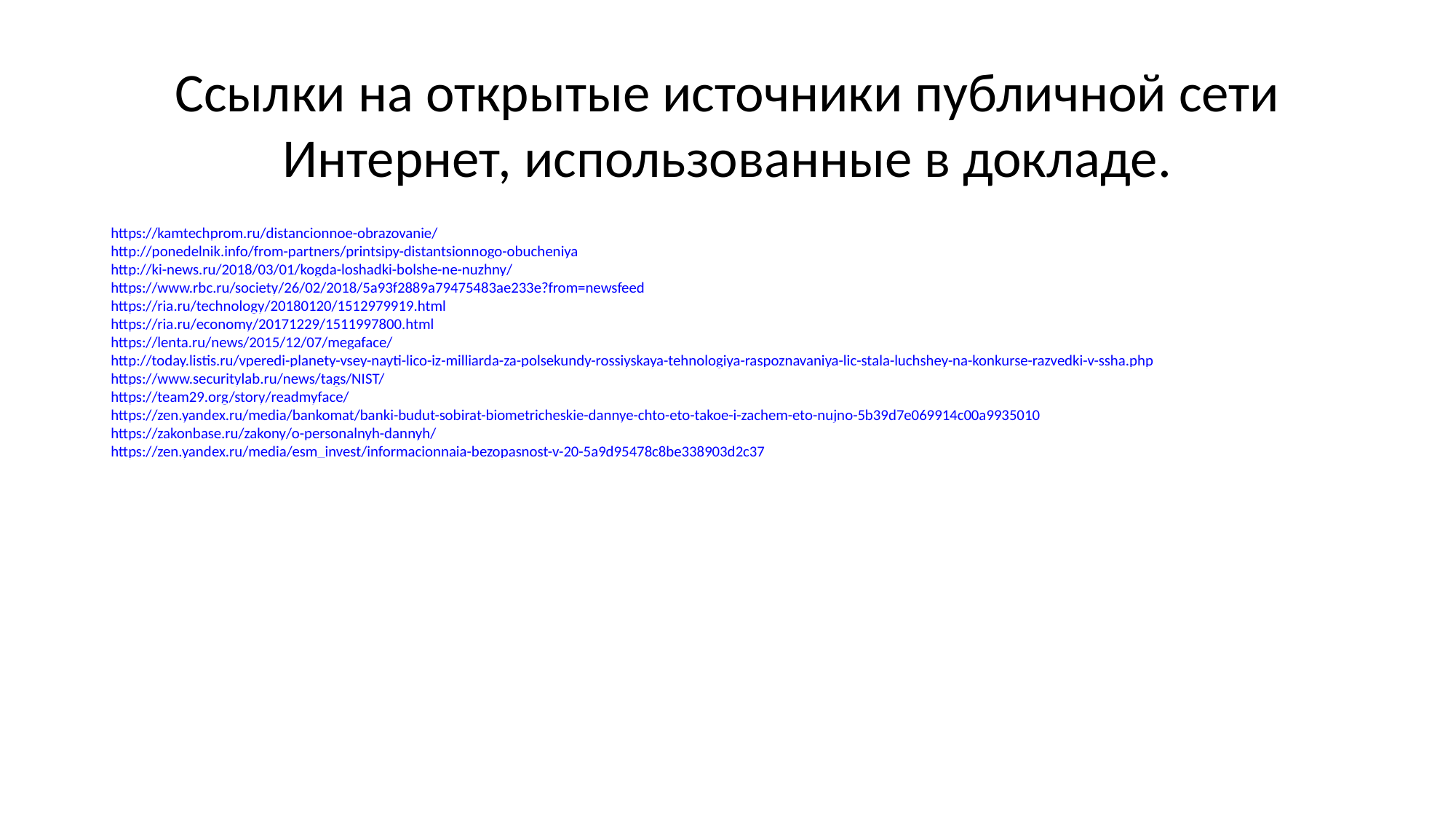

Ссылки на открытые источники публичной сети Интернет, использованные в докладе.
https://kamtechprom.ru/distancionnoe-obrazovanie/
http://ponedelnik.info/from-partners/printsipy-distantsionnogo-obucheniya
http://ki-news.ru/2018/03/01/kogda-loshadki-bolshe-ne-nuzhny/
https://www.rbc.ru/society/26/02/2018/5a93f2889a79475483ae233e?from=newsfeed
https://ria.ru/technology/20180120/1512979919.html
https://ria.ru/economy/20171229/1511997800.html
https://lenta.ru/news/2015/12/07/megaface/
http://today.listis.ru/vperedi-planety-vsey-nayti-lico-iz-milliarda-za-polsekundy-rossiyskaya-tehnologiya-raspoznavaniya-lic-stala-luchshey-na-konkurse-razvedki-v-ssha.php
https://www.securitylab.ru/news/tags/NIST/
https://team29.org/story/readmyface/
https://zen.yandex.ru/media/bankomat/banki-budut-sobirat-biometricheskie-dannye-chto-eto-takoe-i-zachem-eto-nujno-5b39d7e069914c00a9935010
https://zakonbase.ru/zakony/o-personalnyh-dannyh/
https://zen.yandex.ru/media/esm_invest/informacionnaia-bezopasnost-v-20-5a9d95478c8be338903d2c37